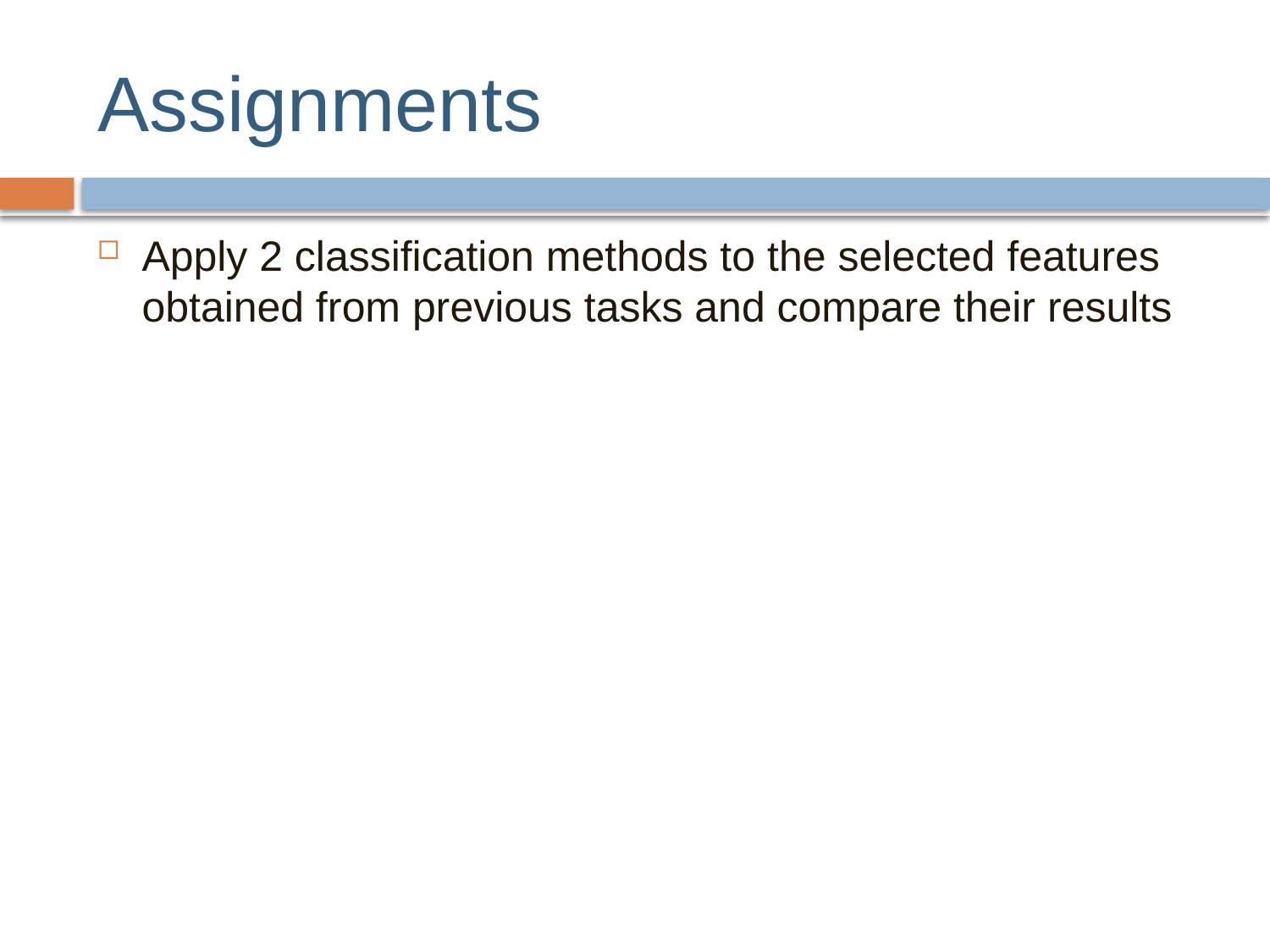

# Assignments
Apply 2 classification methods to the selected features obtained from previous tasks and compare their results